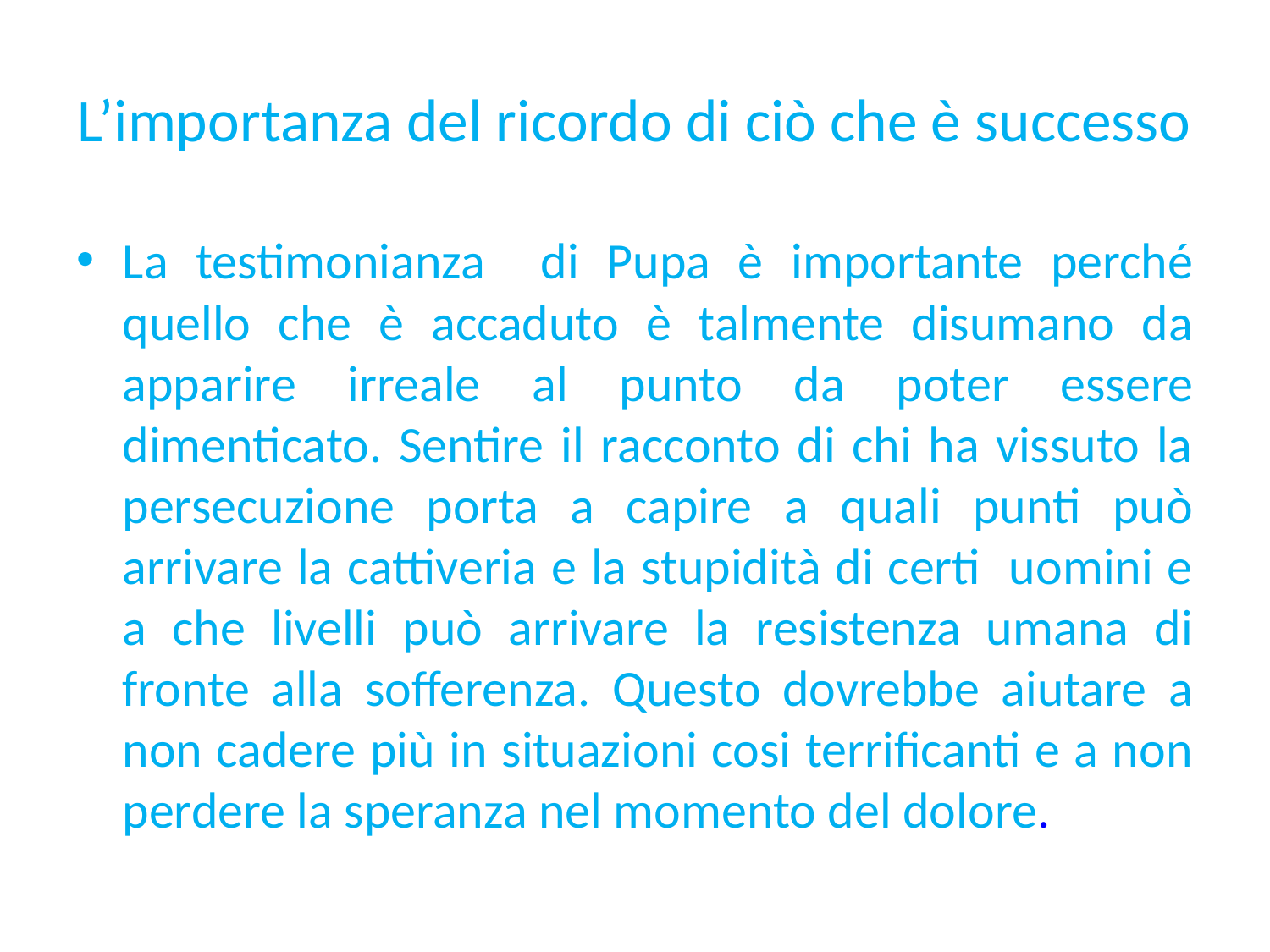

# L’importanza del ricordo di ciò che è successo
La testimonianza  di Pupa è importante perché quello che è accaduto è talmente disumano da apparire irreale al punto da poter essere dimenticato. Sentire il racconto di chi ha vissuto la persecuzione porta a capire a quali punti può arrivare la cattiveria e la stupidità di certi  uomini e a che livelli può arrivare la resistenza umana di fronte alla sofferenza. Questo dovrebbe aiutare a non cadere più in situazioni cosi terrificanti e a non perdere la speranza nel momento del dolore.